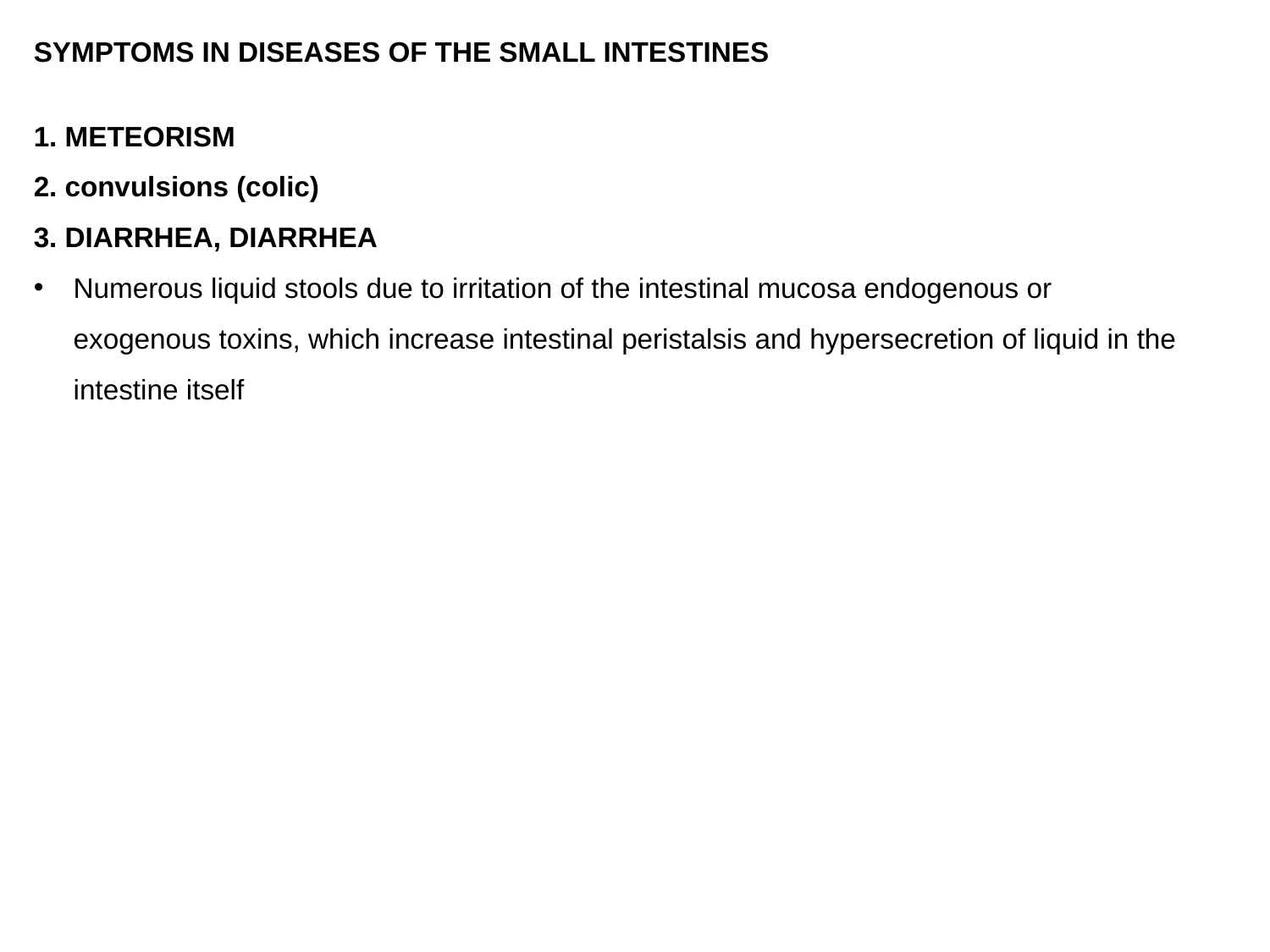

SYMPTOMS IN DISEASES OF THE SMALL INTESTINES

1. METEORISM
2. convulsions (colic)
3. DIARRHEA, DIARRHEA
Numerous liquid stools due to irritation of the intestinal mucosa endogenous or exogenous toxins, which increase intestinal peristalsis and hypersecretion of liquid in the intestine itself